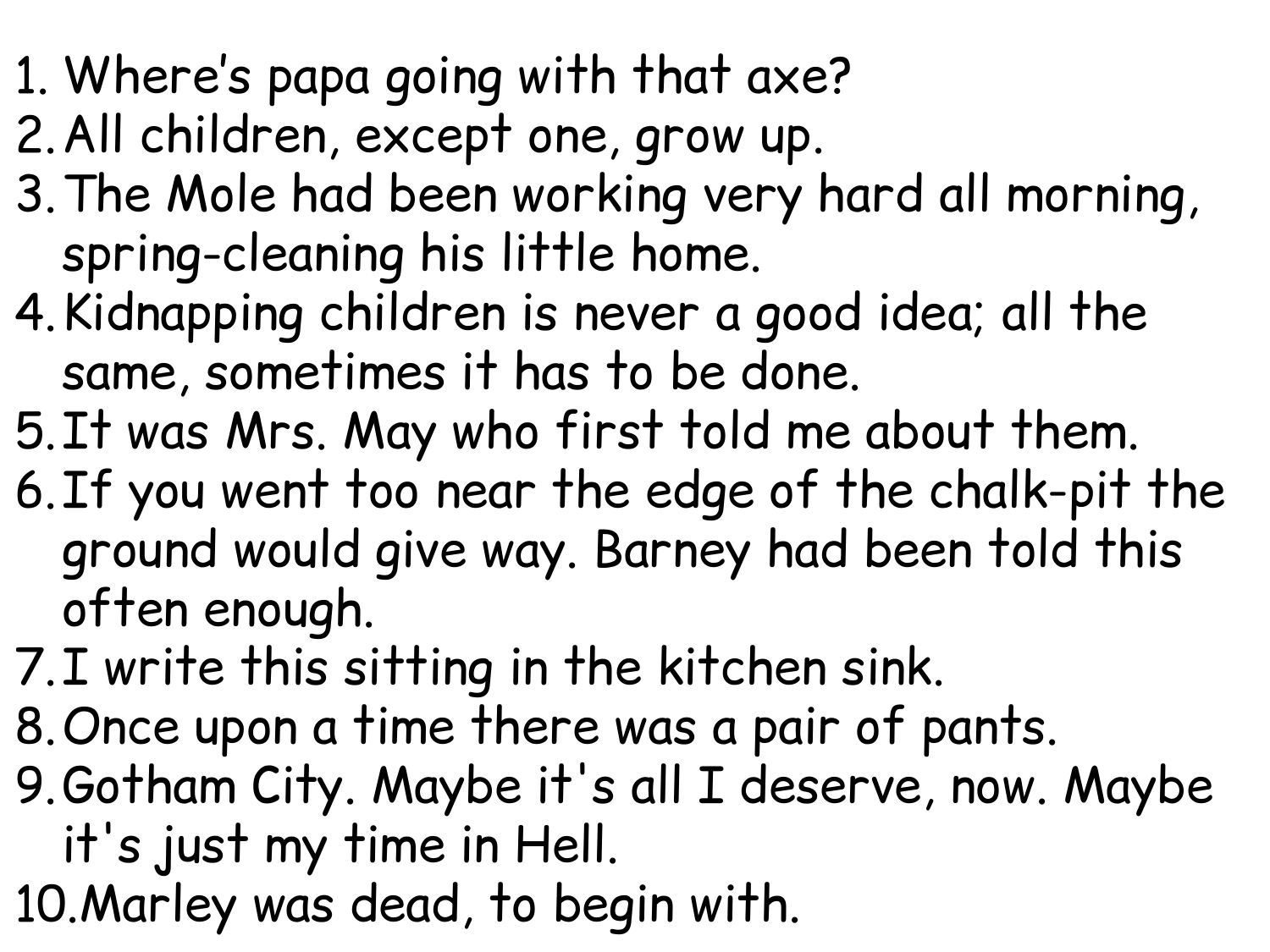

Where’s papa going with that axe?
All children, except one, grow up.
The Mole had been working very hard all morning, spring-cleaning his little home.
Kidnapping children is never a good idea; all the same, sometimes it has to be done.
It was Mrs. May who first told me about them.
If you went too near the edge of the chalk-pit the ground would give way. Barney had been told this often enough.
I write this sitting in the kitchen sink.
Once upon a time there was a pair of pants.
Gotham City. Maybe it's all I deserve, now. Maybe it's just my time in Hell.
Marley was dead, to begin with.